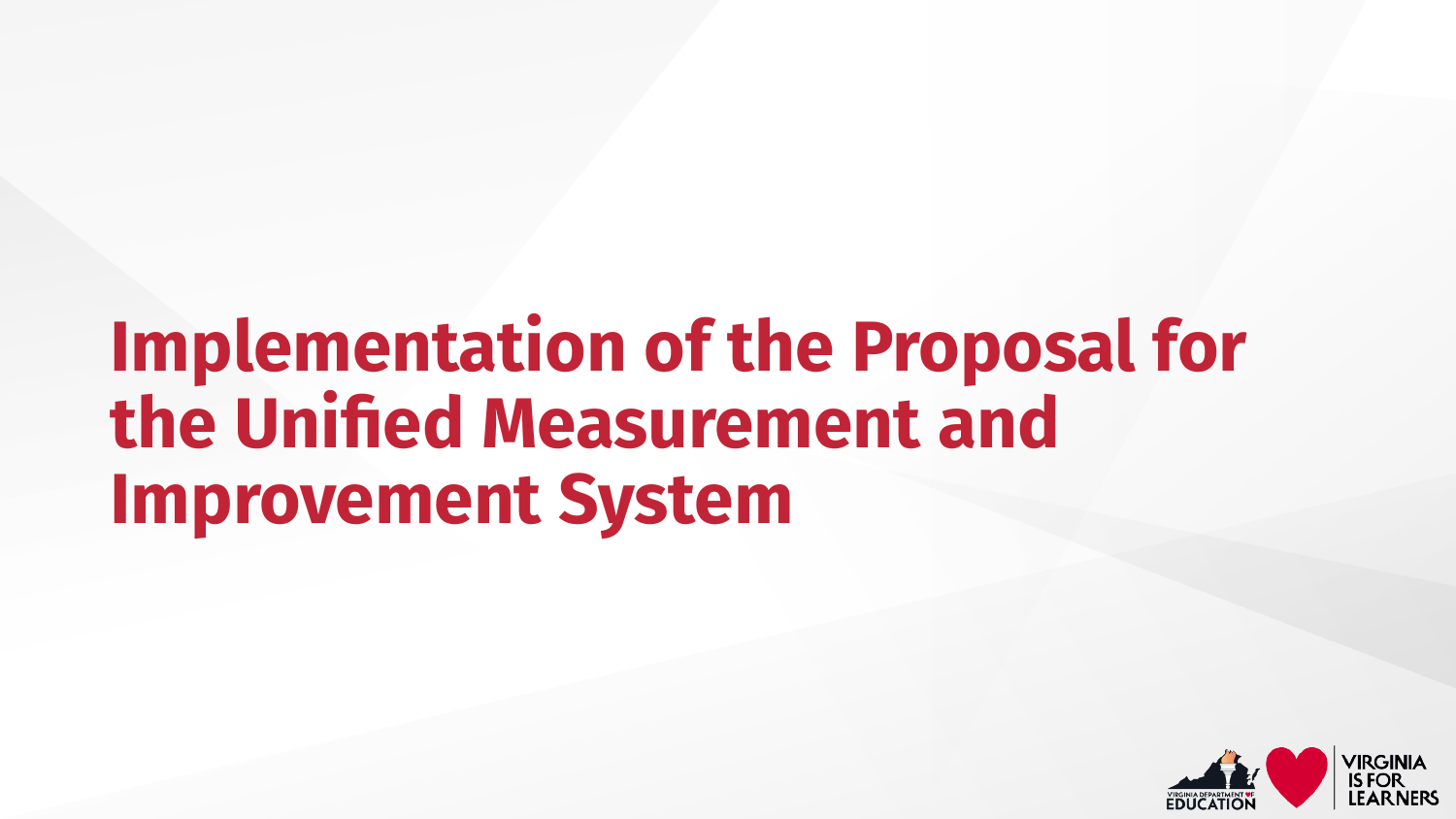

# Implementation of the Proposal for the Unified Measurement and Improvement System